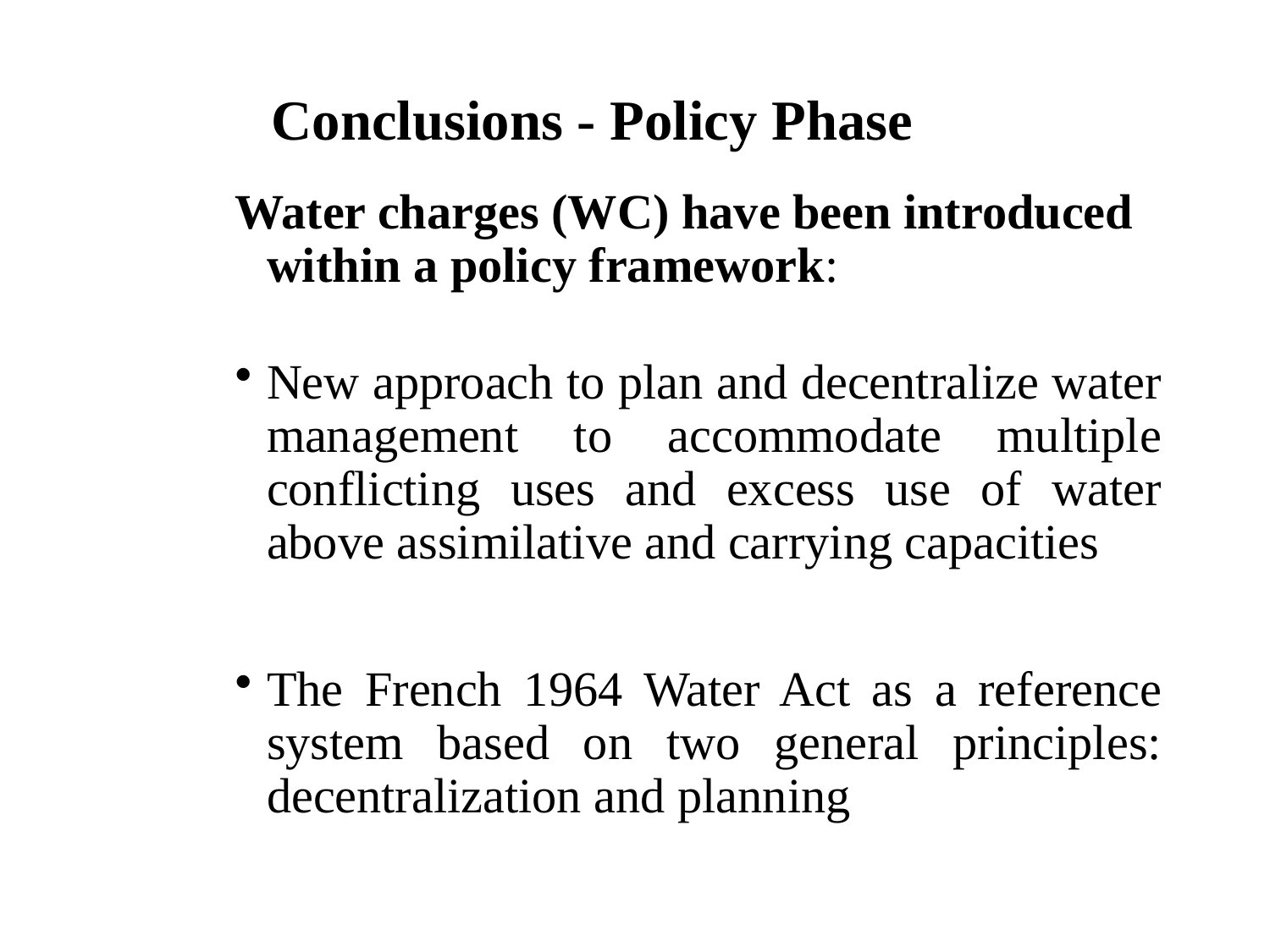

# Conclusions - Policy Phase
Water charges (WC) have been introduced within a policy framework:

New approach to plan and decentralize water management to accommodate multiple conflicting uses and excess use of water above assimilative and carrying capacities

The French 1964 Water Act as a reference system based on two general principles: decentralization and planning